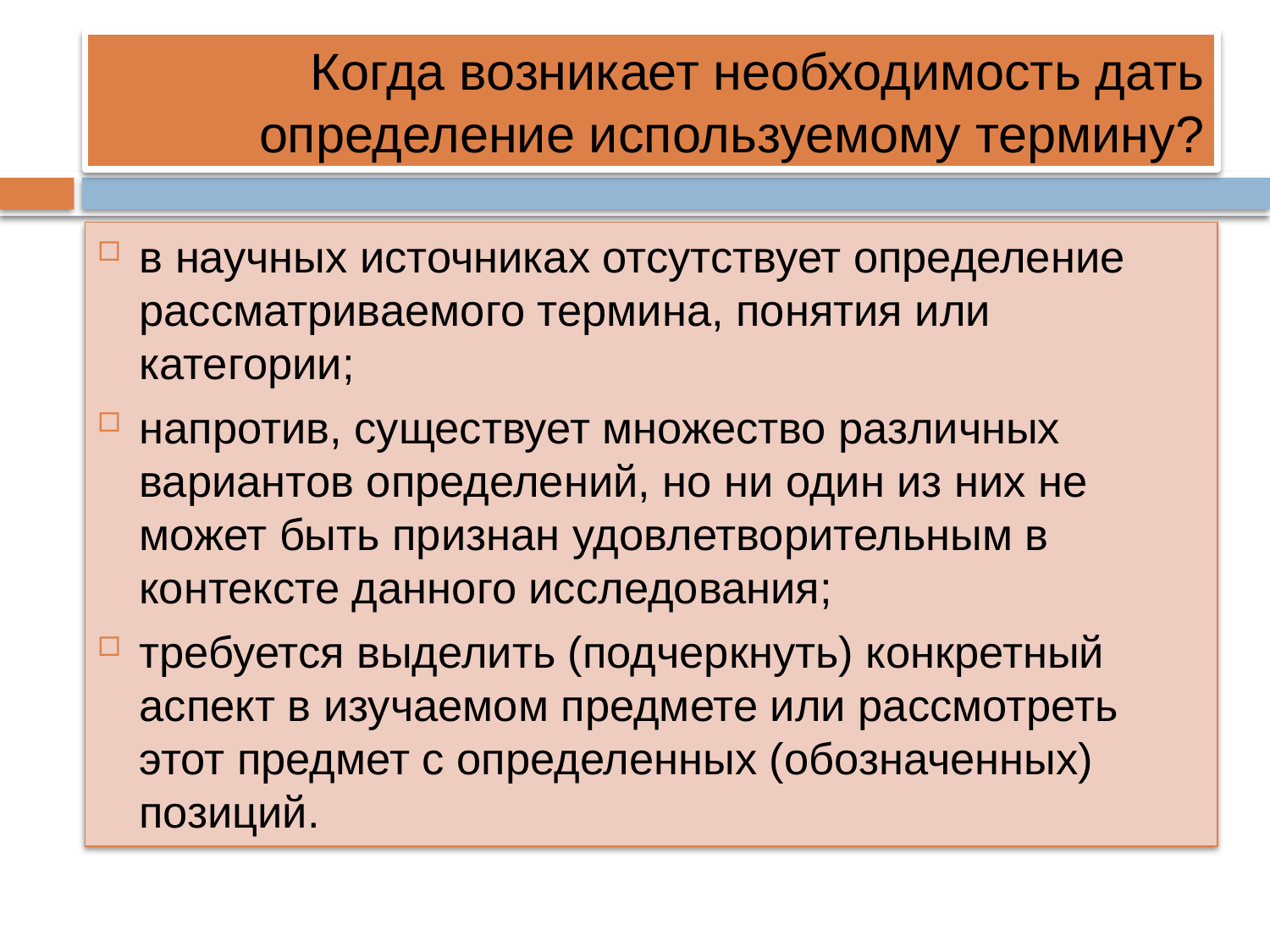

# Когда возникает необходимость дать определение используемому термину?
в научных источниках отсутствует определение рассматриваемого термина, понятия или категории;
напротив, существует множество различных вариантов определений, но ни один из них не может быть признан удовлетворительным в контексте данного исследования;
требуется выделить (подчеркнуть) конкретный аспект в изучаемом предмете или рассмотреть этот предмет с определенных (обозначенных) позиций.